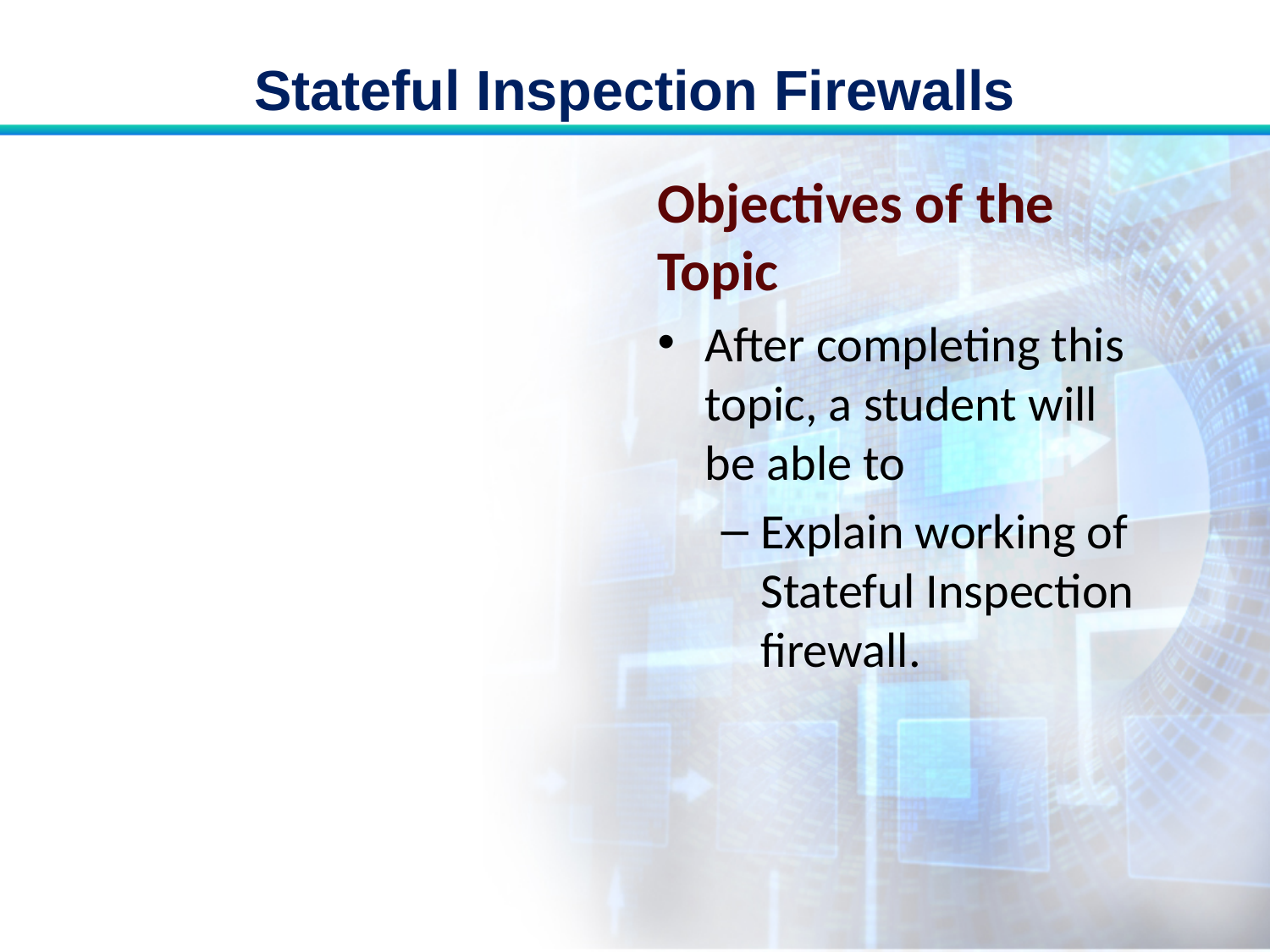

# Stateful Inspection Firewalls
Objectives of the Topic
After completing this topic, a student will be able to
Explain working of Stateful Inspection firewall.